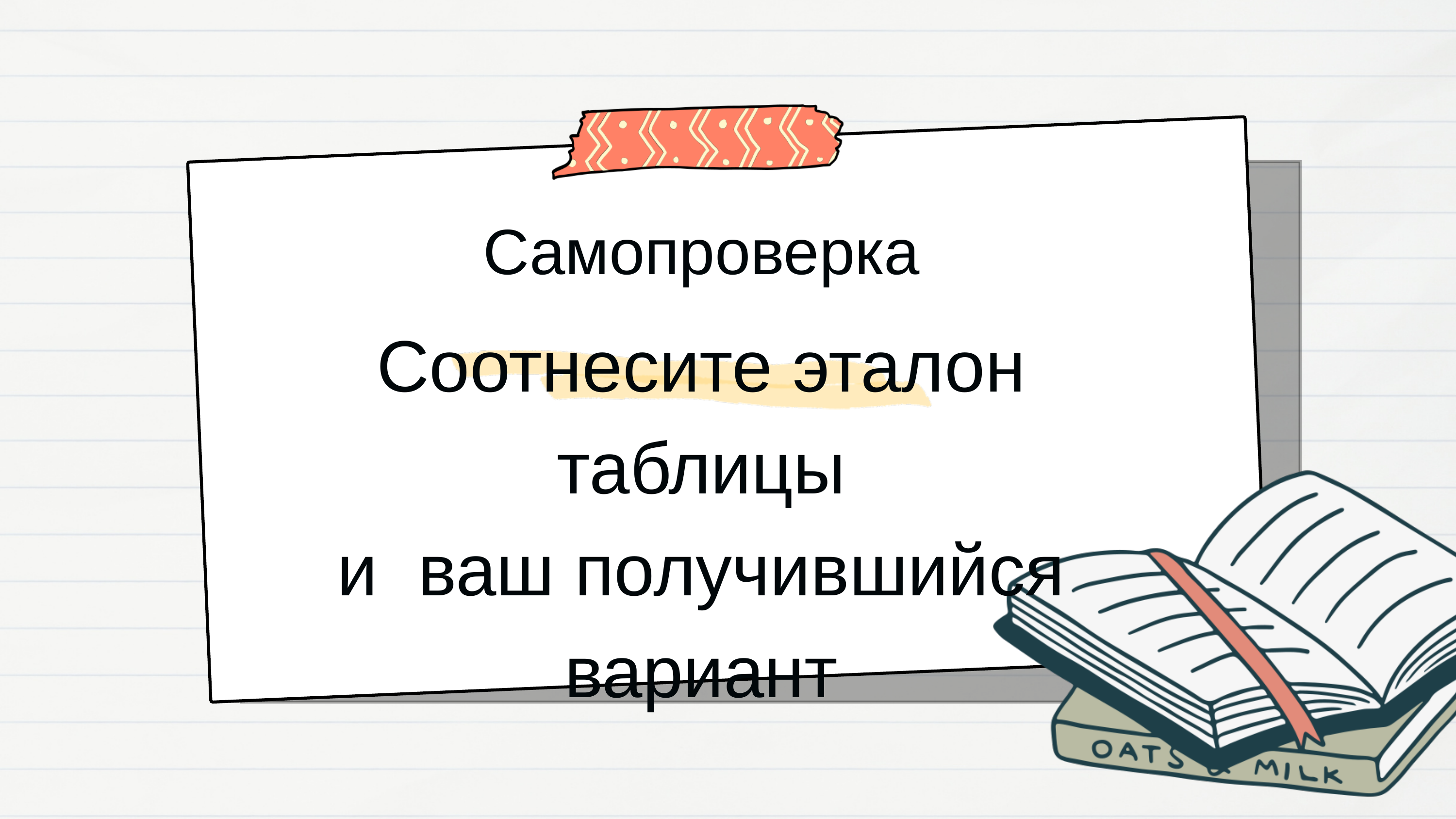

Самопроверка
Соотнесите эталон таблицы
и  ваш получившийся вариант